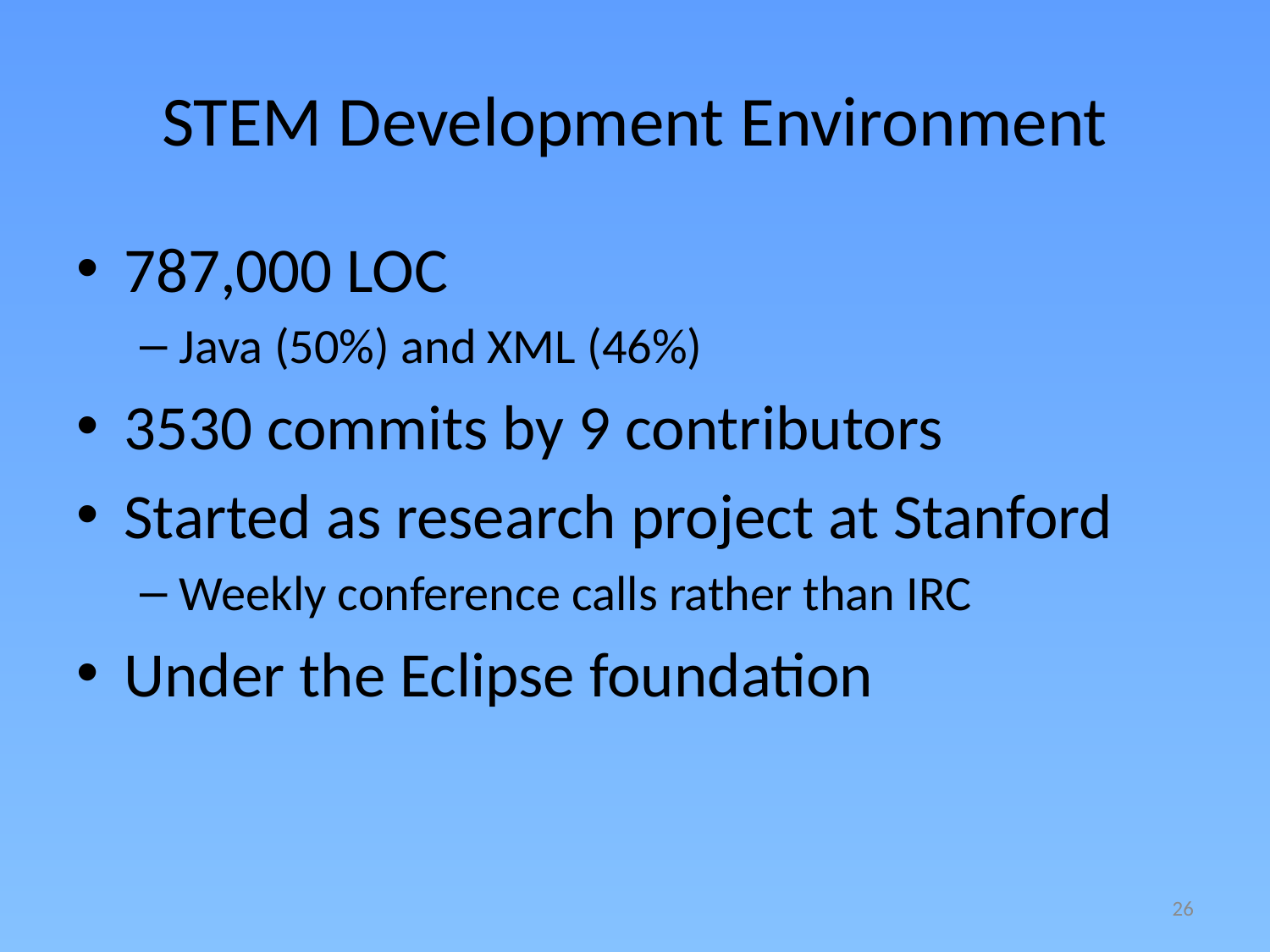

# STEM Development Environment
787,000 LOC
Java (50%) and XML (46%)
3530 commits by 9 contributors
Started as research project at Stanford
Weekly conference calls rather than IRC
Under the Eclipse foundation
26